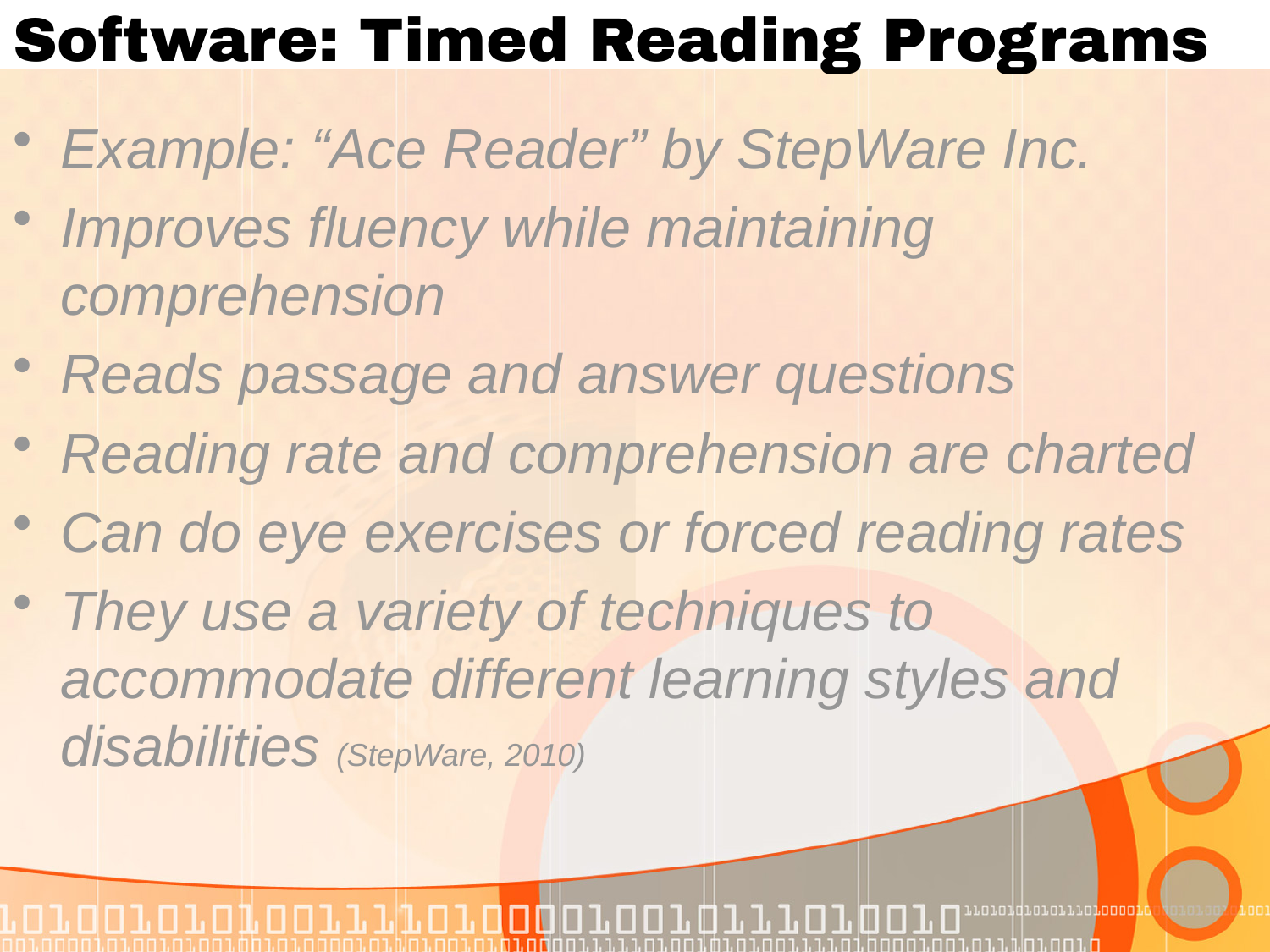

# Software: Timed Reading Programs
Example: “Ace Reader” by StepWare Inc.
Improves fluency while maintaining comprehension
Reads passage and answer questions
Reading rate and comprehension are charted
Can do eye exercises or forced reading rates
They use a variety of techniques to accommodate different learning styles and disabilities (StepWare, 2010)